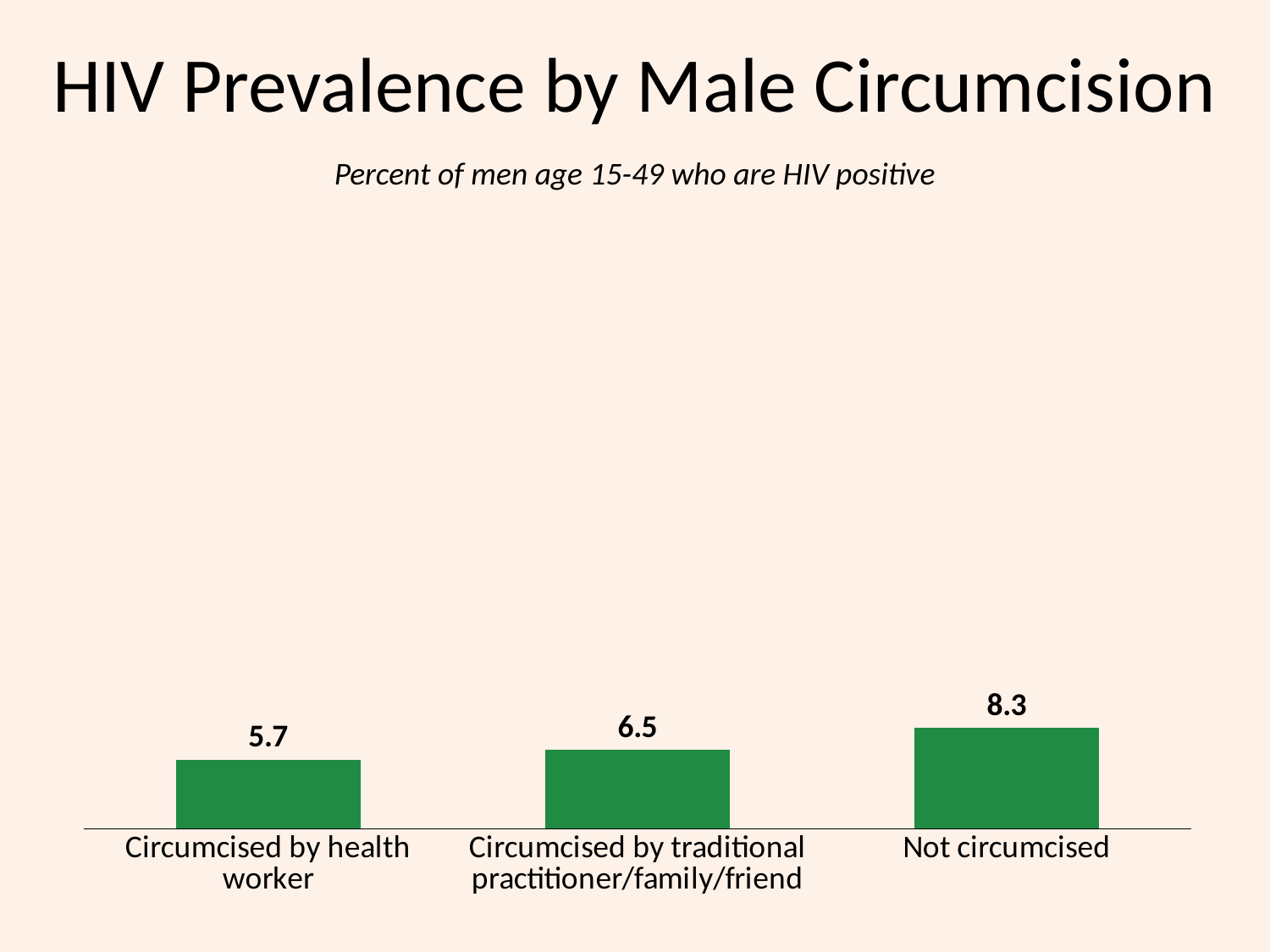

# HIV Prevalence by Male Circumcision
Percent of men age 15-49 who are HIV positive

### Chart

| Category | Series 1 |
|---|---|
| Circumcised by health worker | 5.7 |
| Circumcised by traditional practitioner/family/friend | 6.5 |
| Not circumcised | 8.3 |